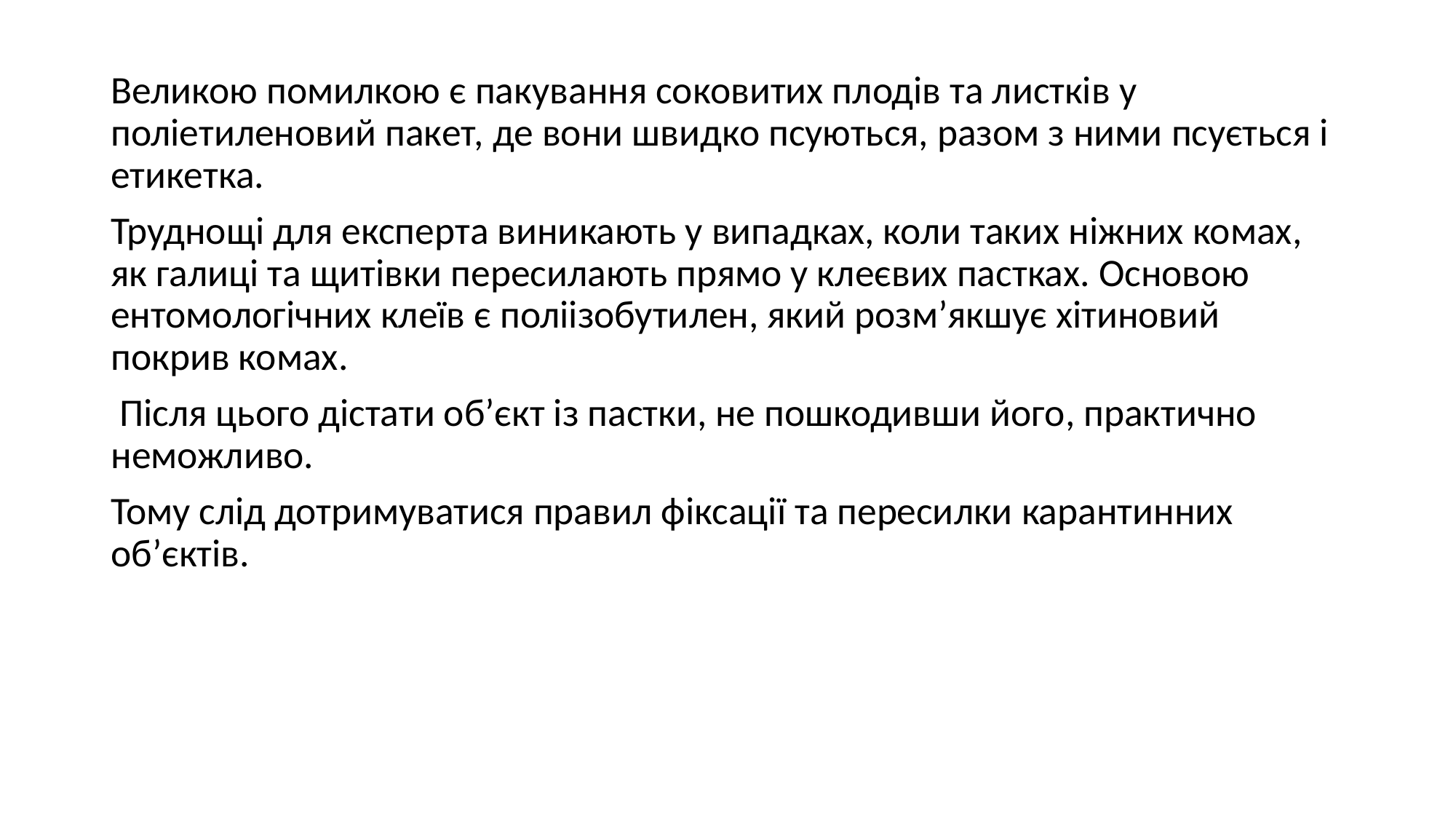

Великою помилкою є пакування соковитих плодів та листків у поліетиленовий пакет, де вони швидко псуються, разом з ними псується і етикетка.
Труднощі для експерта виникають у випадках, коли таких ніжних комах, як галиці та щитівки пересилають прямо у клеєвих пастках. Основою ентомологічних клеїв є поліізобутилен, який розм’якшує хітиновий покрив комах.
 Після цього дістати об’єкт із пастки, не пошкодивши його, практично неможливо.
Тому слід дотримуватися правил фіксації та пересилки карантинних об’єктів.